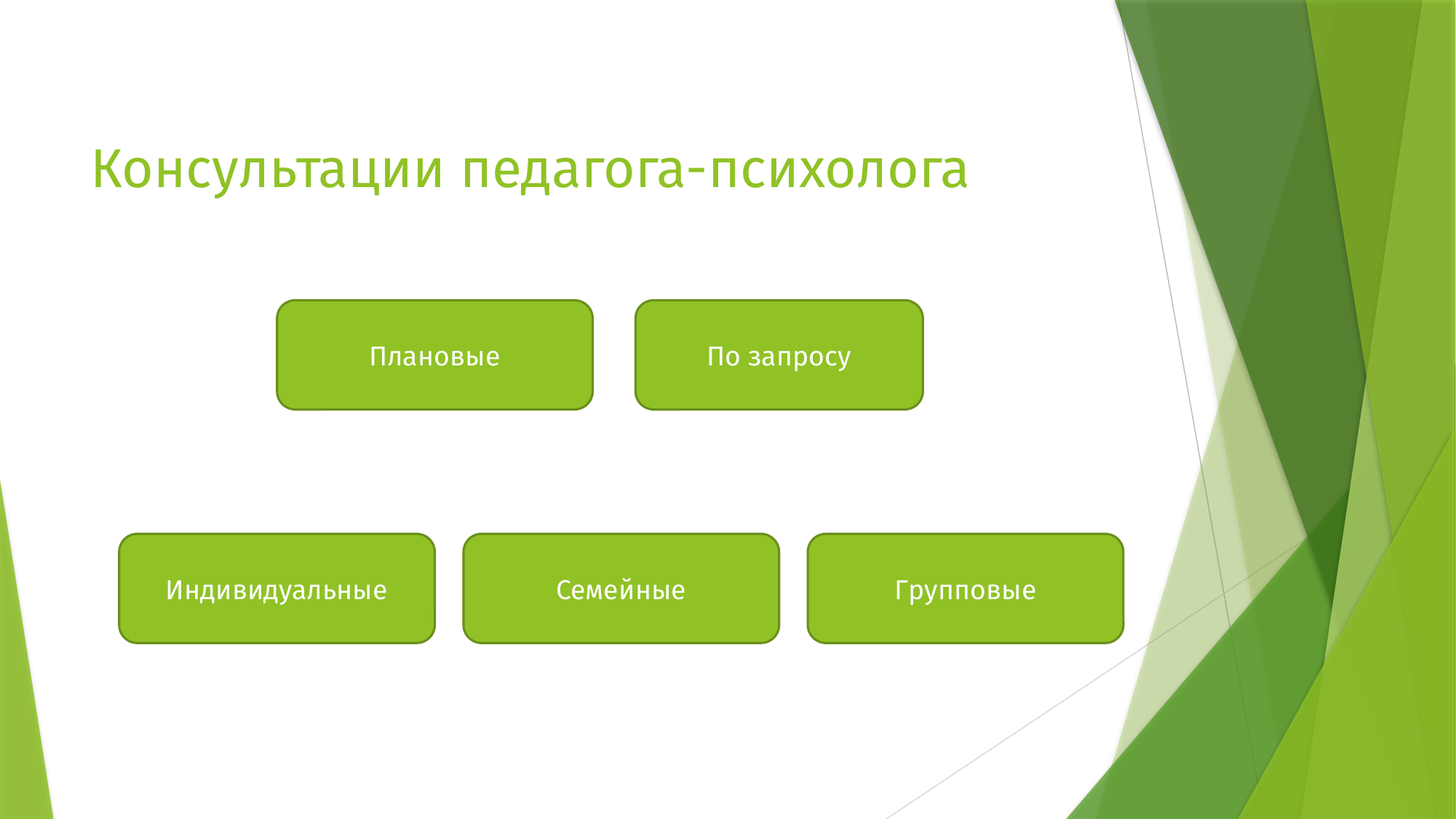

# Консультации педагога-психолога
Плановые
По запросу
Индивидуальные
Семейные
Групповые